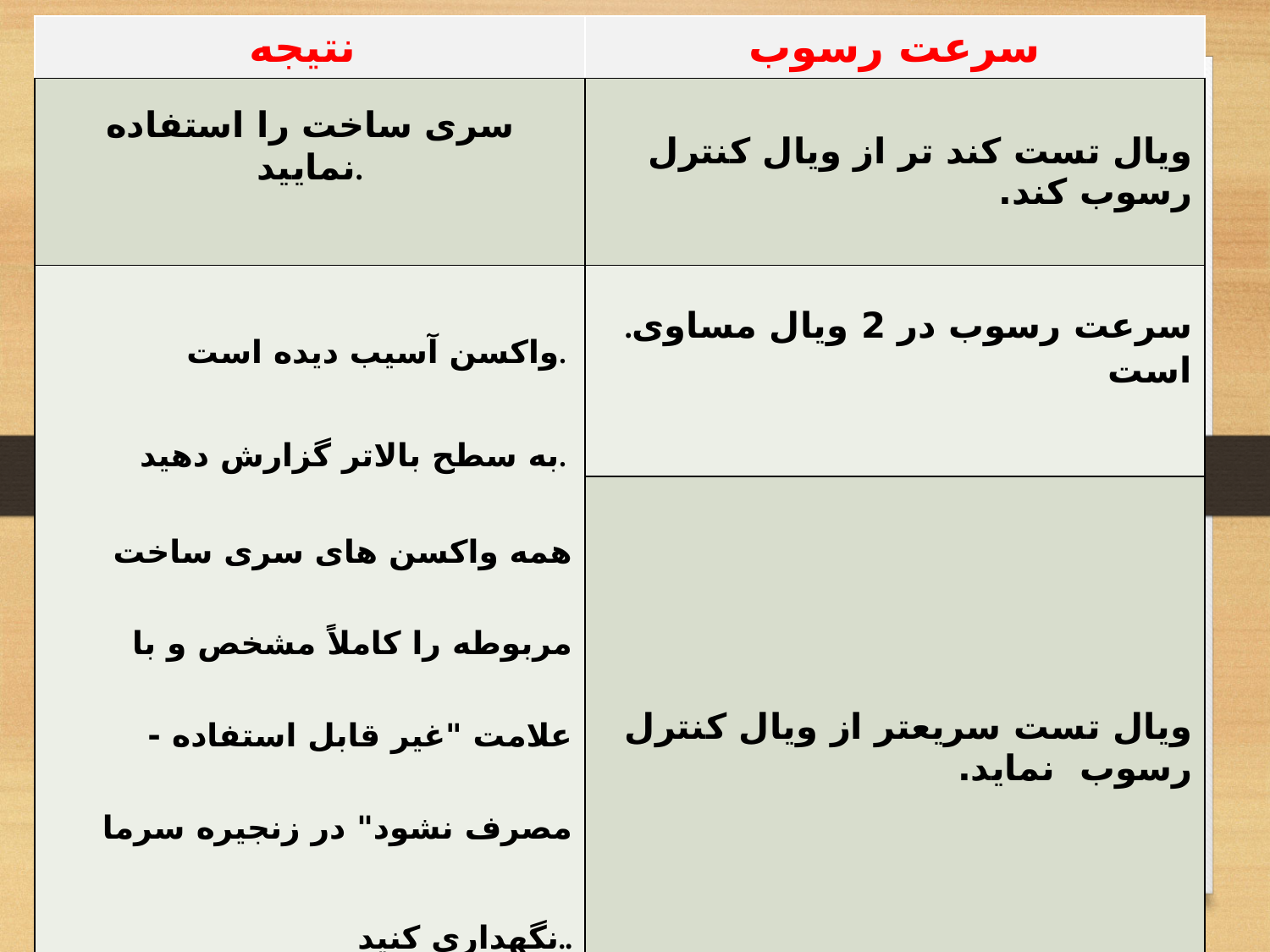

| نتیجه | سرعت رسوب |
| --- | --- |
| سری ساخت را استفاده نمایید. | ویال تست کند تر از ویال کنترل رسوب کند. |
| واکسن آسیب دیده است. به سطح بالاتر گزارش دهید. همه واکسن های سری ساخت مربوطه را کاملاً مشخص و با علامت "غیر قابل استفاده - مصرف نشود" در زنجیره سرما نگهداری کنید.. | .سرعت رسوب در 2 ویال مساوی است |
|  | ویال تست سریعتر از ویال کنترل رسوب نماید. |